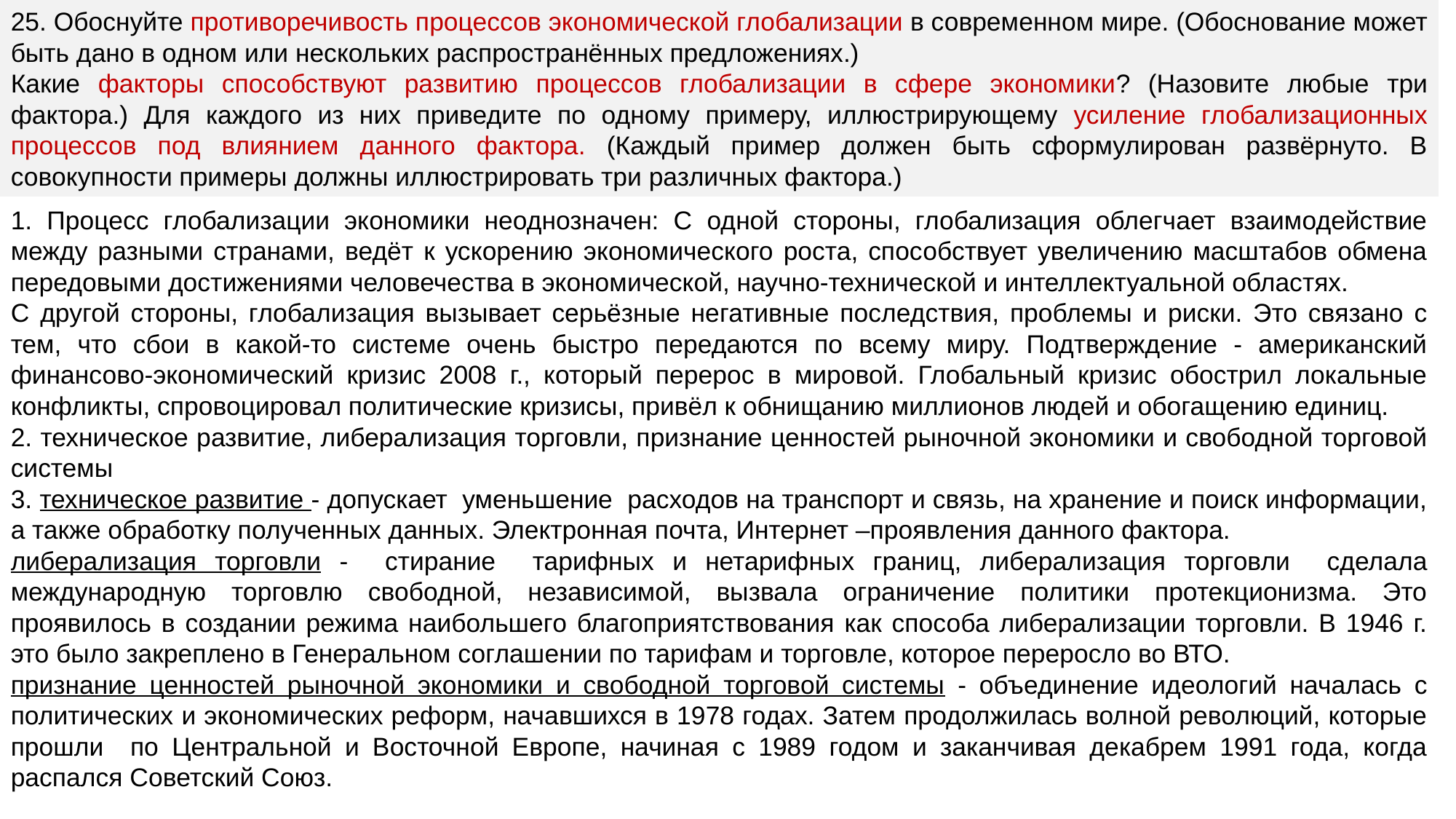

25. Обоснуйте противоречивость процессов экономической глобализации в современном мире. (Обоснование может быть дано в одном или нескольких распространённых предложениях.)
Какие факторы способствуют развитию процессов глобализации в сфере экономики? (Назовите любые три фактора.) Для каждого из них приведите по одному примеру, иллюстрирующему усиление глобализационных процессов под влиянием данного фактора. (Каждый пример должен быть сформулирован развёрнуто. В совокупности примеры должны иллюстрировать три различных фактора.)
1. Процесс глобализации экономики неоднозначен: С одной стороны, глобализация облегчает взаимодействие между разными странами, ведёт к ускорению экономического роста, способствует увеличению масштабов обмена передовыми достижениями человечества в экономической, научно-технической и интеллектуальной областях.
С другой стороны, глобализация вызывает серьёзные негативные последствия, проблемы и риски. Это связано с тем, что сбои в какой-то системе очень быстро передаются по всему миру. Подтверждение - американский финансово-экономический кризис 2008 г., который перерос в мировой. Глобальный кризис обострил локальные конфликты, спровоцировал политические кризисы, привёл к обнищанию миллионов людей и обогащению единиц.
2. техническое развитие, либерализация торговли, признание ценностей рыночной экономики и свободной торговой системы
3. техническое развитие - допускает  уменьшение  расходов на транспорт и связь, на хранение и поиск информации, а также обработку полученных данных. Электронная почта, Интернет –проявления данного фактора.
либерализация торговли -  стирание  тарифных и нетарифных границ, либерализация торговли  сделала международную торговлю свободной, независимой, вызвала ограничение политики протекционизма. Это проявилось в создании режима наибольшего благоприятствования как способа либерализации торговли. В 1946 г. это было закреплено в Генеральном соглашении по тарифам и торговле, которое переросло во ВТО.
признание ценностей рыночной экономики и свободной торговой системы - объединение идеологий началась с политических и экономических реформ, начавшихся в 1978 годах. Затем продолжилась волной революций, которые прошли  по Центральной и Восточной Европе, начиная с 1989 годом и заканчивая декабрем 1991 года, когда распался Советский Союз.